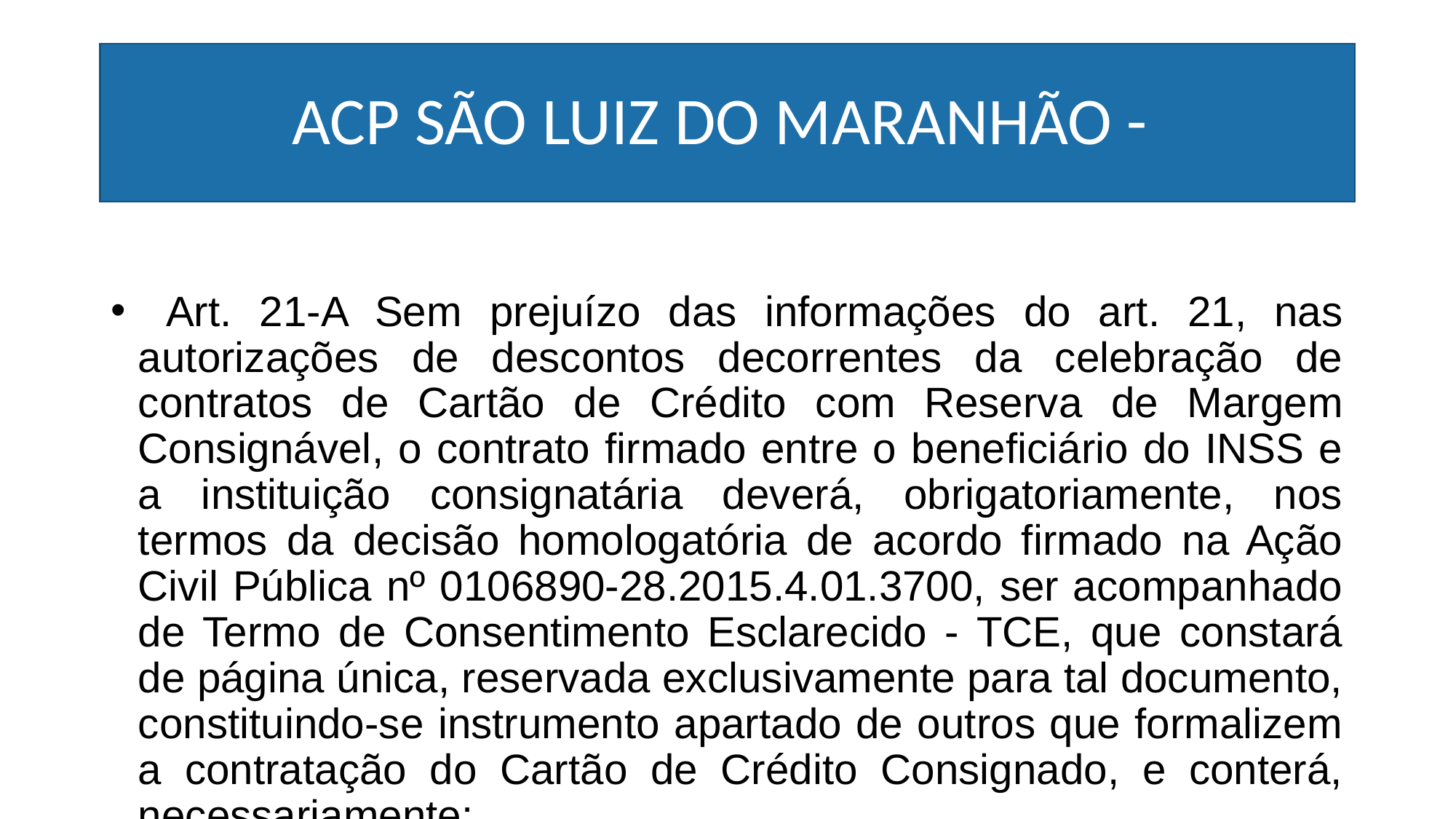

# ACP SÃO LUIZ DO MARANHÃO -

 Art. 21-A Sem prejuízo das informações do art. 21, nas autorizações de descontos decorrentes da celebração de contratos de Cartão de Crédito com Reserva de Margem Consignável, o contrato firmado entre o beneficiário do INSS e a instituição consignatária deverá, obrigatoriamente, nos termos da decisão homologatória de acordo firmado na Ação Civil Pública nº 0106890-28.2015.4.01.3700, ser acompanhado de Termo de Consentimento Esclarecido - TCE, que constará de página única, reservada exclusivamente para tal documento, constituindo-se instrumento apartado de outros que formalizem a contratação do Cartão de Crédito Consignado, e conterá, necessariamente: